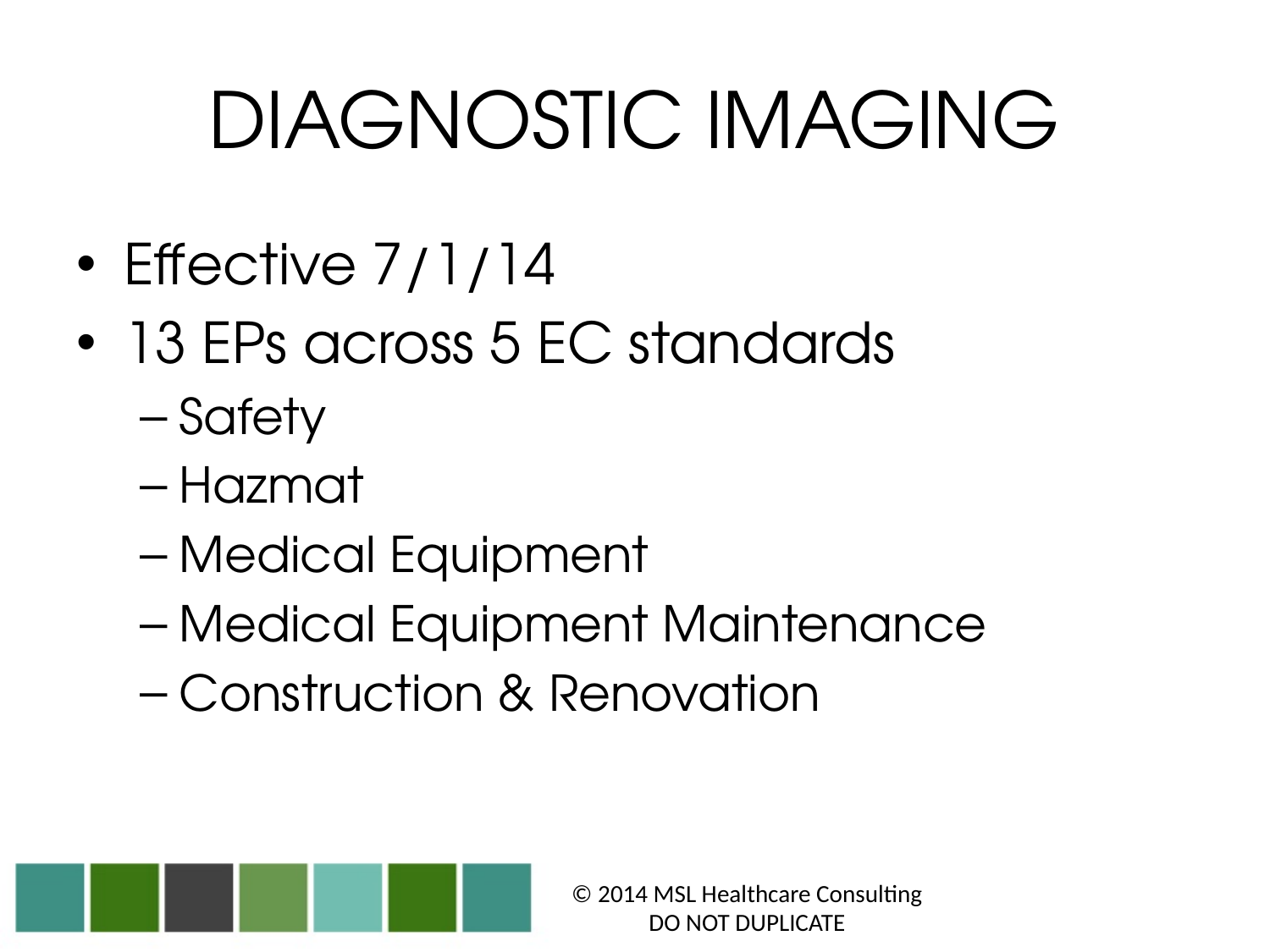

# DIAGNOSTIC IMAGING
Effective 7/1/14
13 EPs across 5 EC standards
Safety
Hazmat
Medical Equipment
Medical Equipment Maintenance
Construction & Renovation
© 2014 MSL Healthcare Consulting
DO NOT DUPLICATE